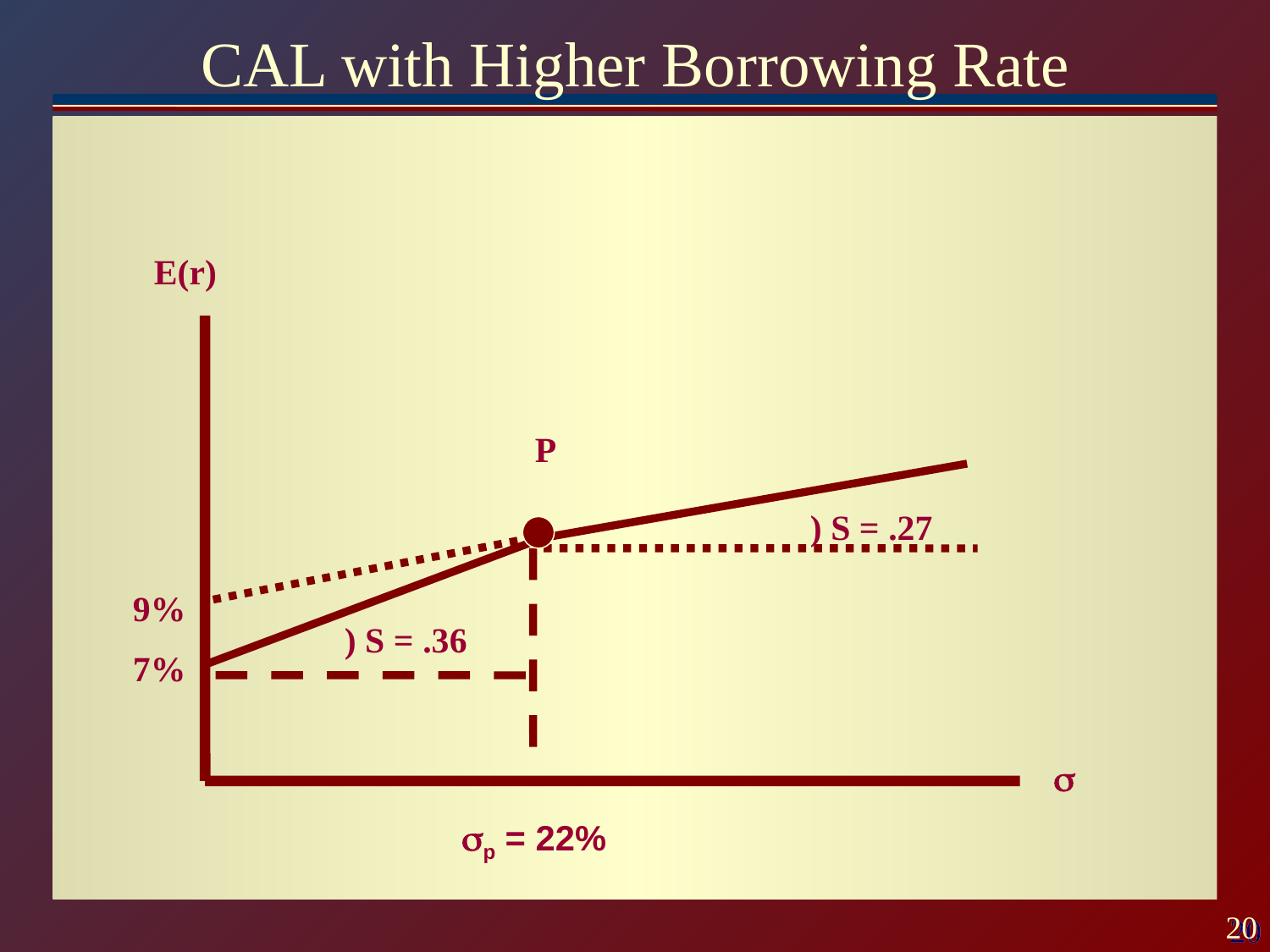

# CAL with Higher Borrowing Rate
E(r)

P

) S = .27

9%
7%
) S = .36

σ

σp = 22%